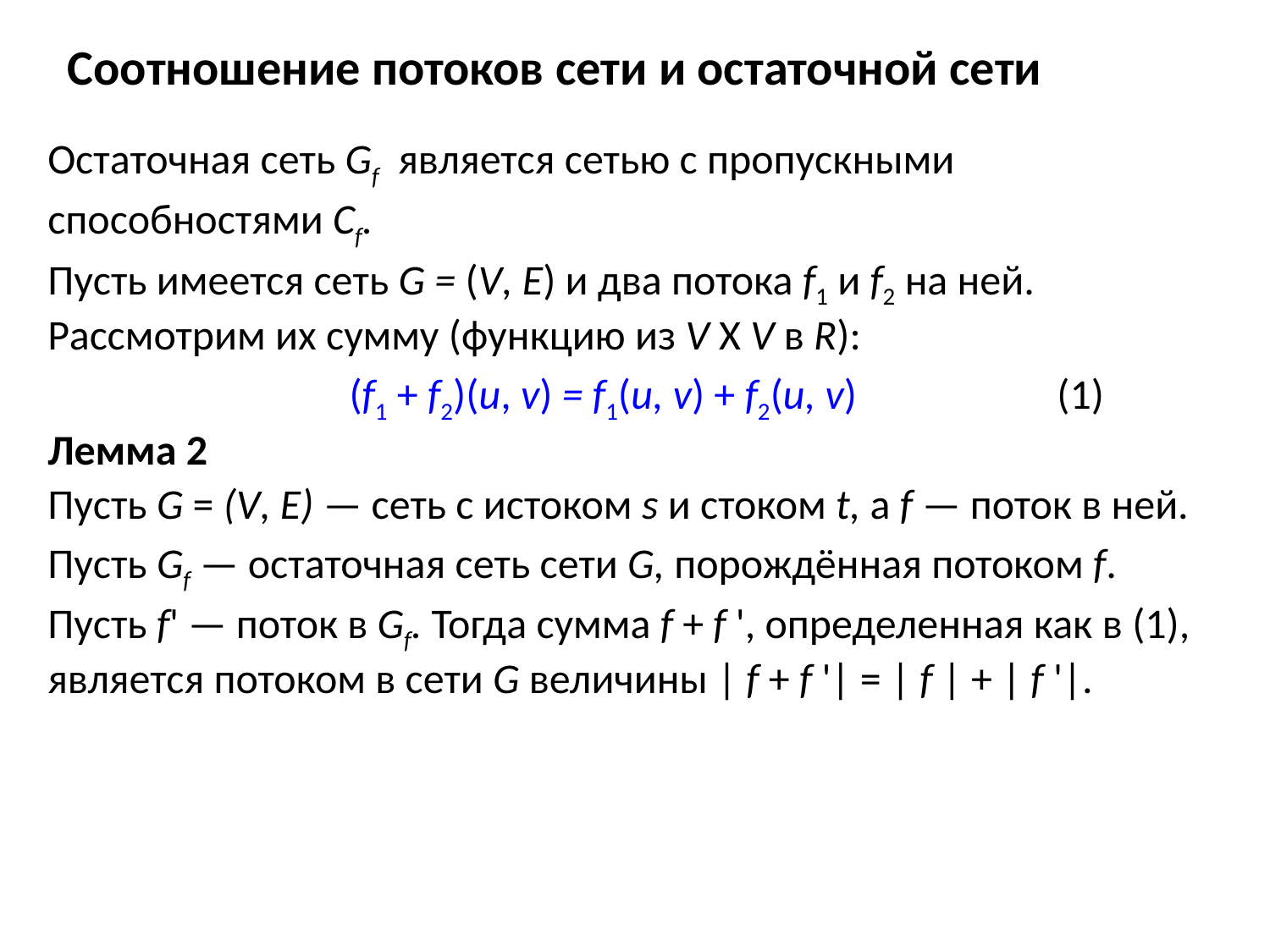

# Соотношение потоков сети и остаточной сети
Остаточная сеть Gf  является сетью с пропускными
способностями Cf.
Пусть имеется сеть G = (V, Е) и два потока f1 и f2 на ней.
Рассмотрим их сумму (функцию из V X V в R):
			(f1 + f2)(u, v) = f1(u, v) + f2(u, v)                     (1)
Лемма 2
Пусть G = (V, Е) — сеть с истоком s и стоком t, а f — поток в ней.
Пусть Gf — остаточная сеть сети G, порождённая потоком f.
Пусть f' — поток в Gf. Тогда сумма f + f ', определенная как в (1),
является потоком в сети G величины | f + f '| = | f | + | f '|.